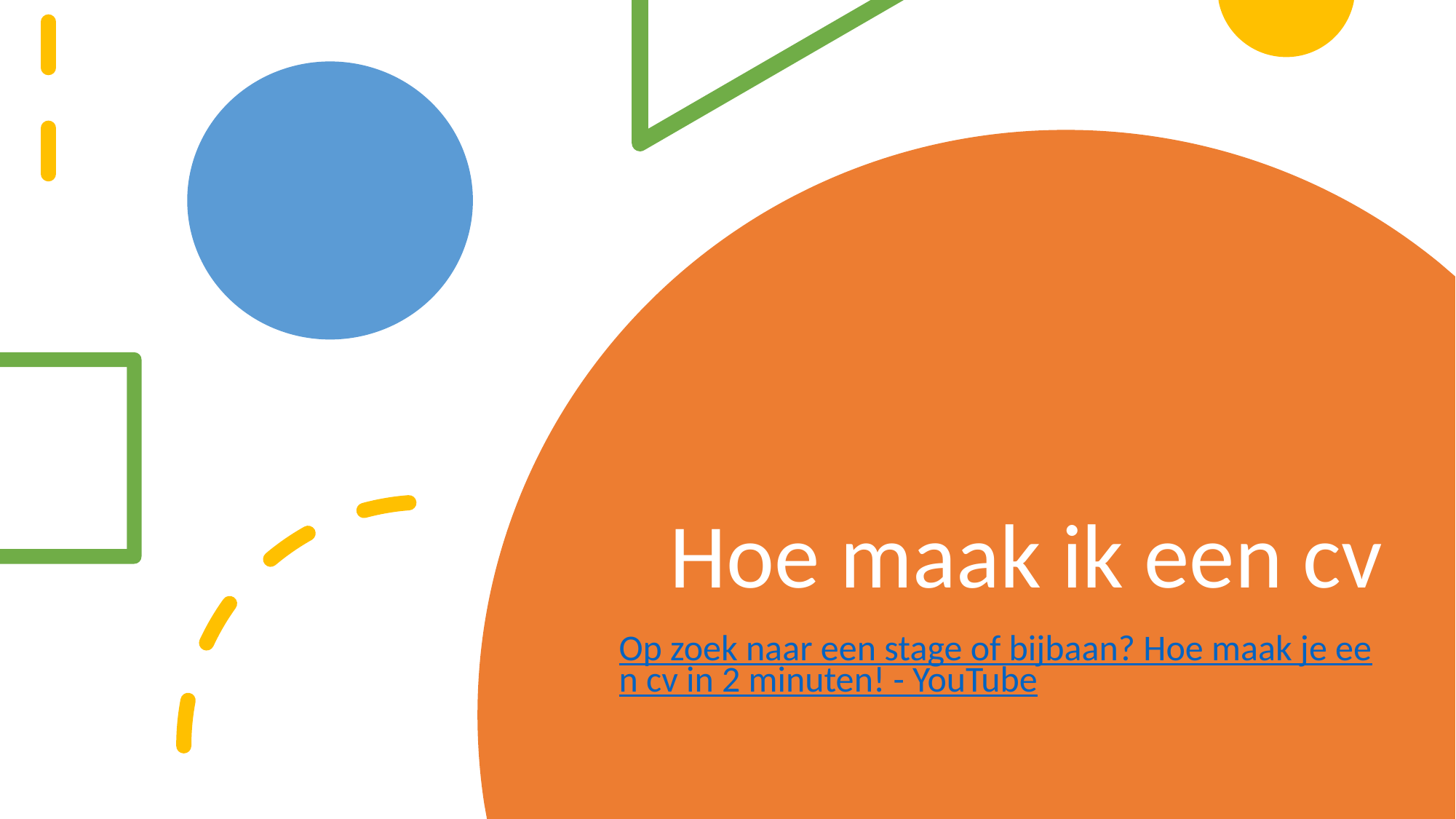

# Hoe maak ik een cv

Op zoek naar een stage of bijbaan? Hoe maak je een cv in 2 minuten! - YouTube